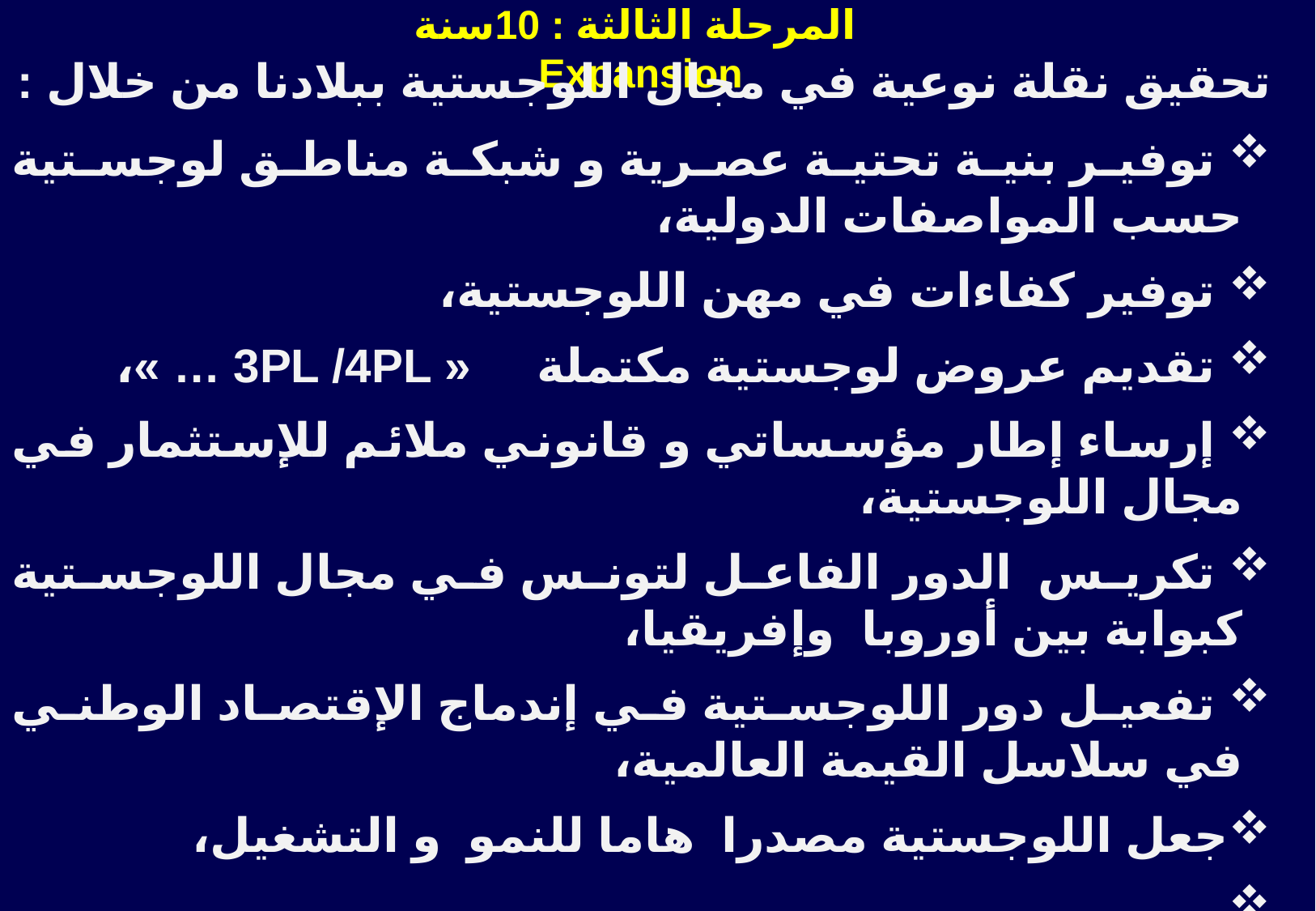

المرحلة الثالثة : 10سنة
Expansion
تحقيق نقلة نوعية في مجال اللوجستية ببلادنا من خلال :

 توفير بنية تحتية عصرية و شبكة مناطق لوجستية حسب المواصفات الدولية،

 توفير كفاءات في مهن اللوجستية،

 تقديم عروض لوجستية مكتملة     « 3PL /4PL … »،

 إرساء إطار مؤسساتي و قانوني ملائم للإستثمار في مجال اللوجستية،

 تكريس  الدور الفاعل لتونس في مجال اللوجستية كبوابة بين أوروبا  وإفريقيا،

 تفعيل دور اللوجستية في إندماج الإقتصاد الوطني في سلاسل القيمة العالمية،

جعل اللوجستية مصدرا  هاما للنمو  و التشغيل،

....